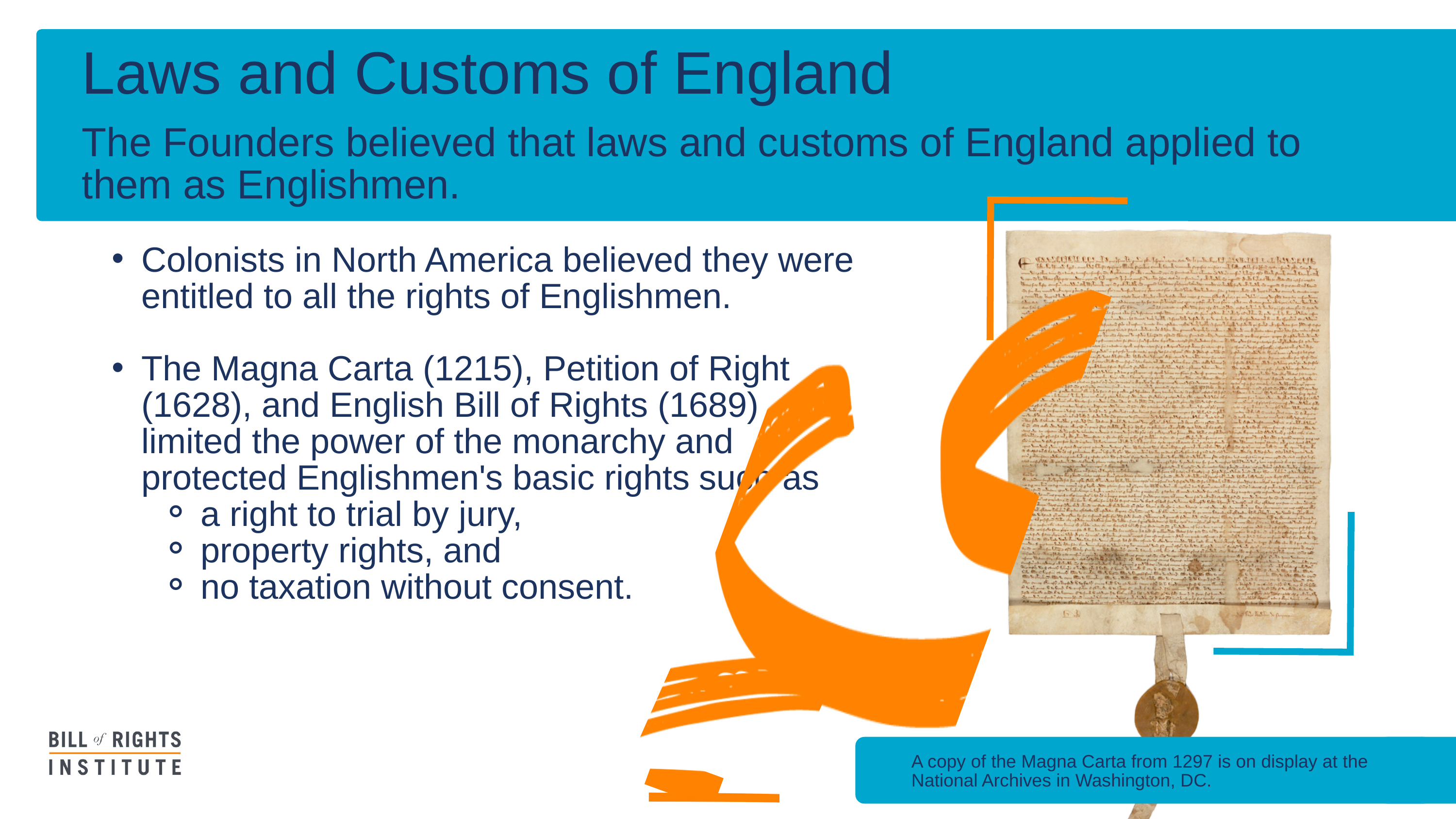

Laws and Customs of England
The Founders believed that laws and customs of England applied to them as Englishmen.

Colonists in North America believed they were entitled to all the rights of Englishmen.​

The Magna Carta (1215), Petition of Right (1628), and English Bill of Rights (1689) limited the power of the monarchy and protected Englishmen's basic rights such as
a right to trial by jury, ​
property rights, and ​
no taxation without consent.

A copy of the Magna Carta from 1297 is on display at the National Archives in Washington, DC. ​